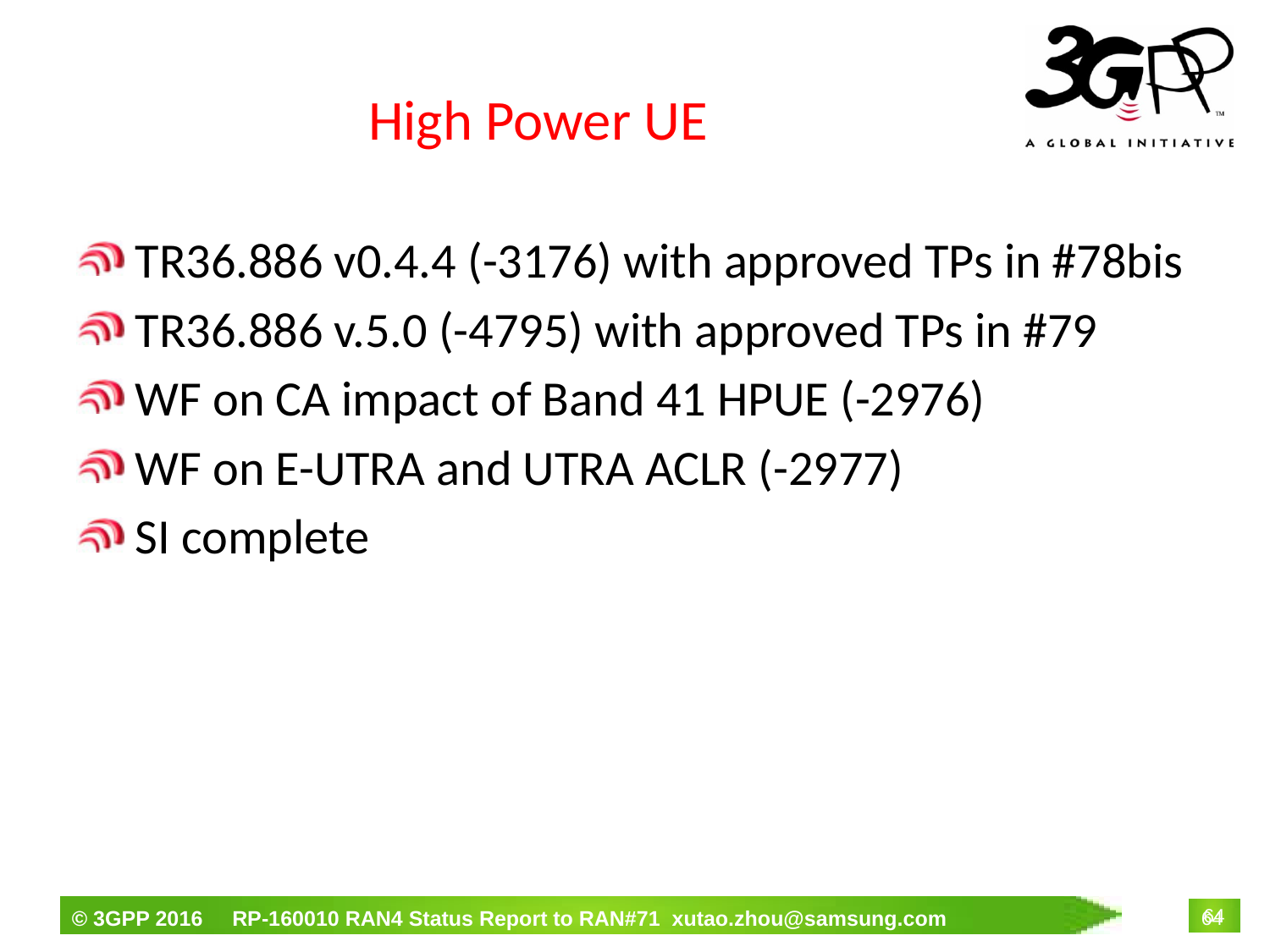

# High Power UE
 TR36.886 v0.4.4 (-3176) with approved TPs in #78bis
 TR36.886 v.5.0 (-4795) with approved TPs in #79
 WF on CA impact of Band 41 HPUE (-2976)
 WF on E-UTRA and UTRA ACLR (-2977)
 SI complete
64